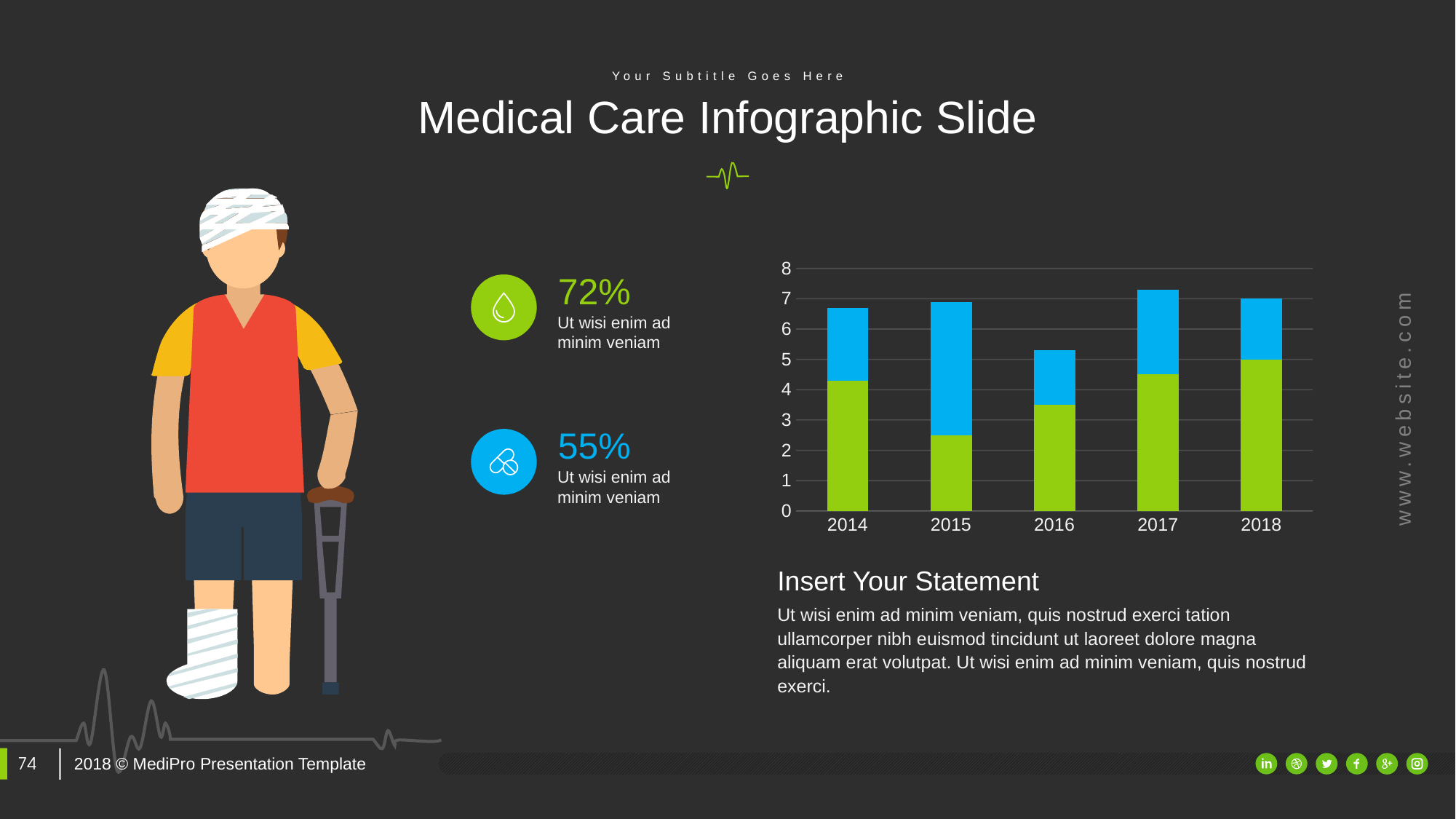

Your Subtitle Goes Here
Medical Care Infographic Slide

### Chart

| Category | Series 1 | Series 2 |
|---|---|---|
| 2014 | 4.3 | 2.4 |
| 2015 | 2.5 | 4.4 |
| 2016 | 3.5 | 1.8 |
| 2017 | 4.5 | 2.8 |
| 2018 | 5.0 | 2.0 |
72%
Ut wisi enim ad minim veniam

55%
Ut wisi enim ad minim veniam

Insert Your Statement
Ut wisi enim ad minim veniam, quis nostrud exerci tation ullamcorper nibh euismod tincidunt ut laoreet dolore magna aliquam erat volutpat. Ut wisi enim ad minim veniam, quis nostrud exerci.